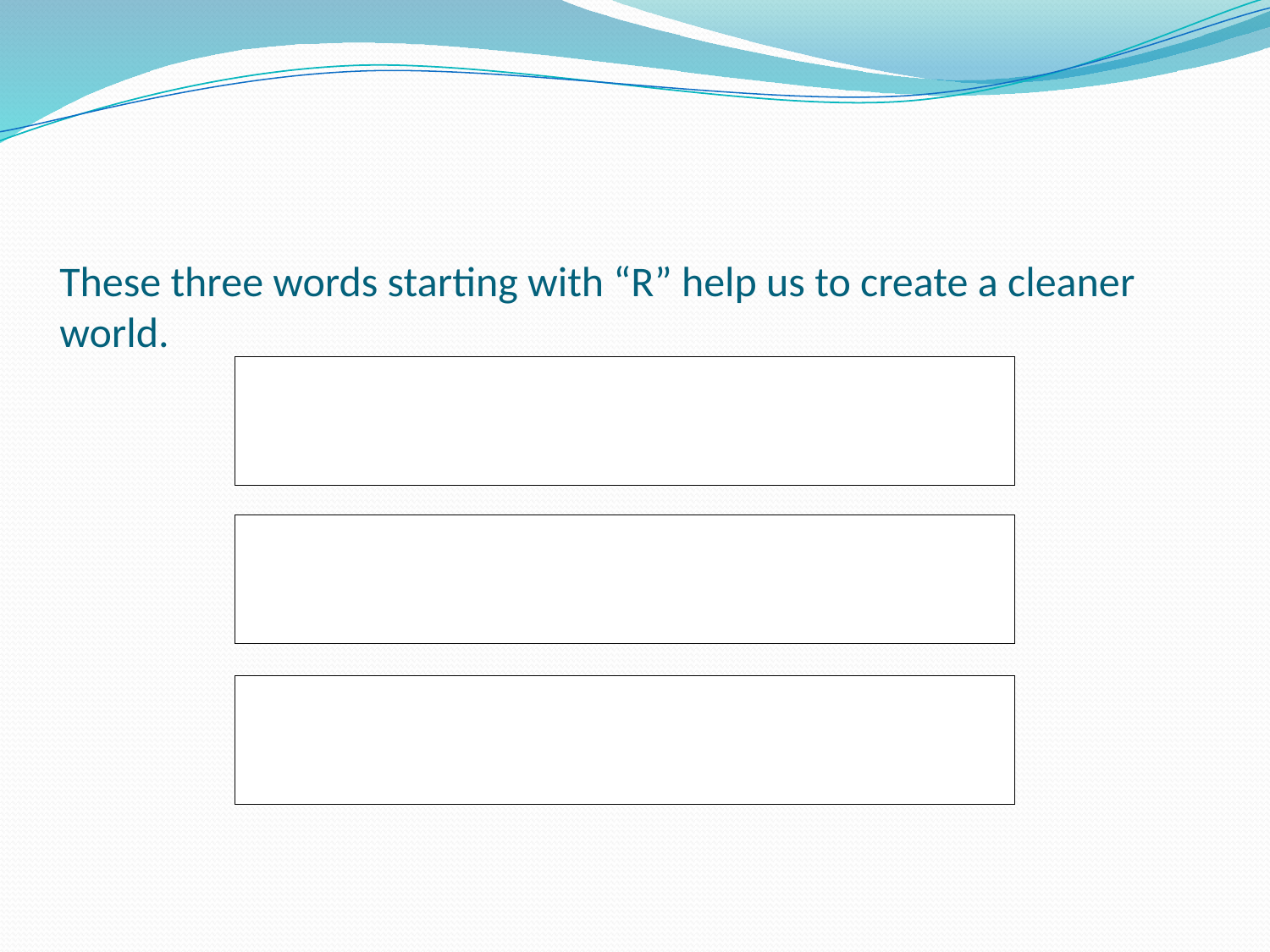

# These three words starting with “R” help us to create a cleaner world.